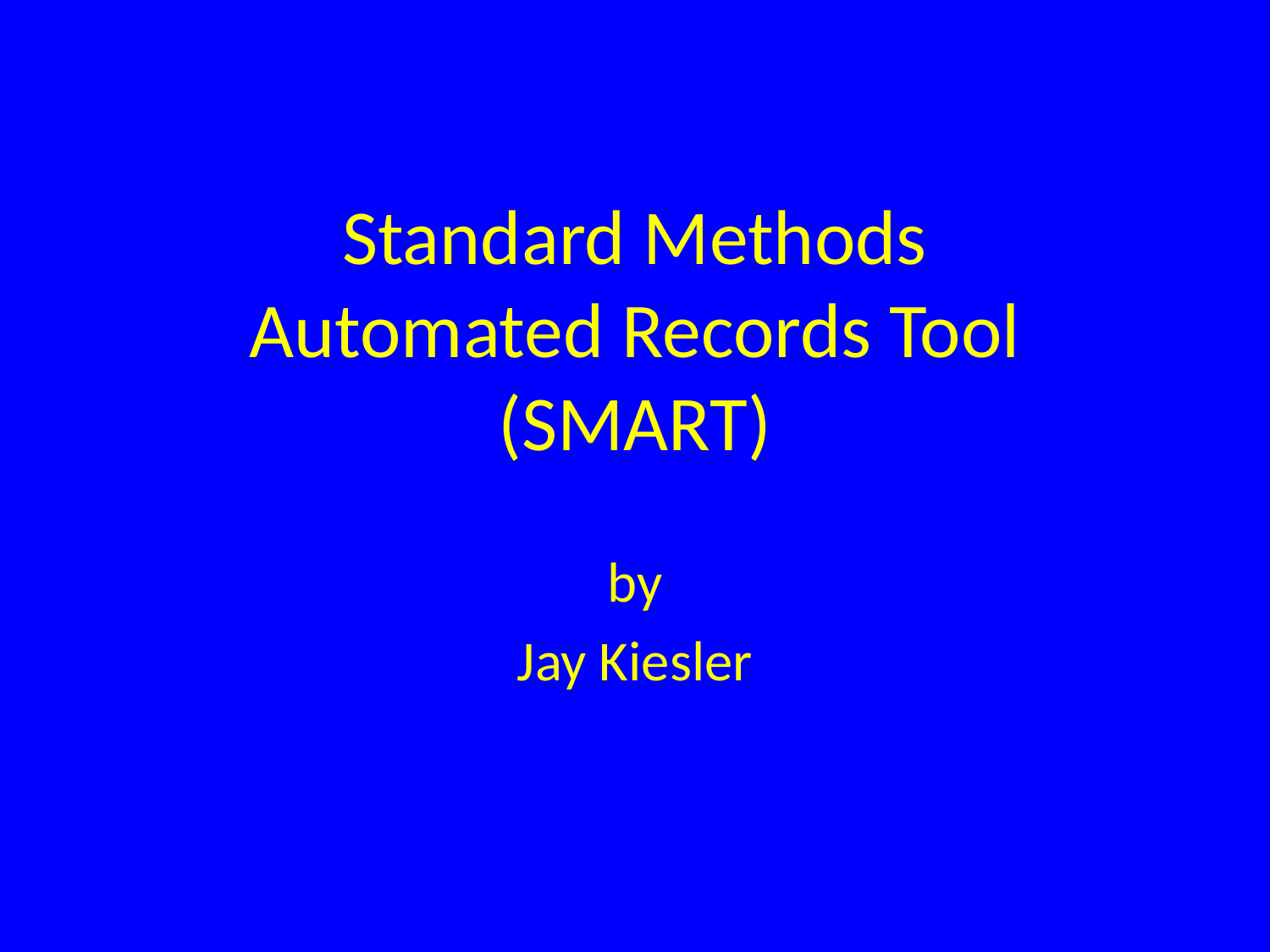

# Standard Methods Automated Records Tool (SMART)
by
Jay Kiesler